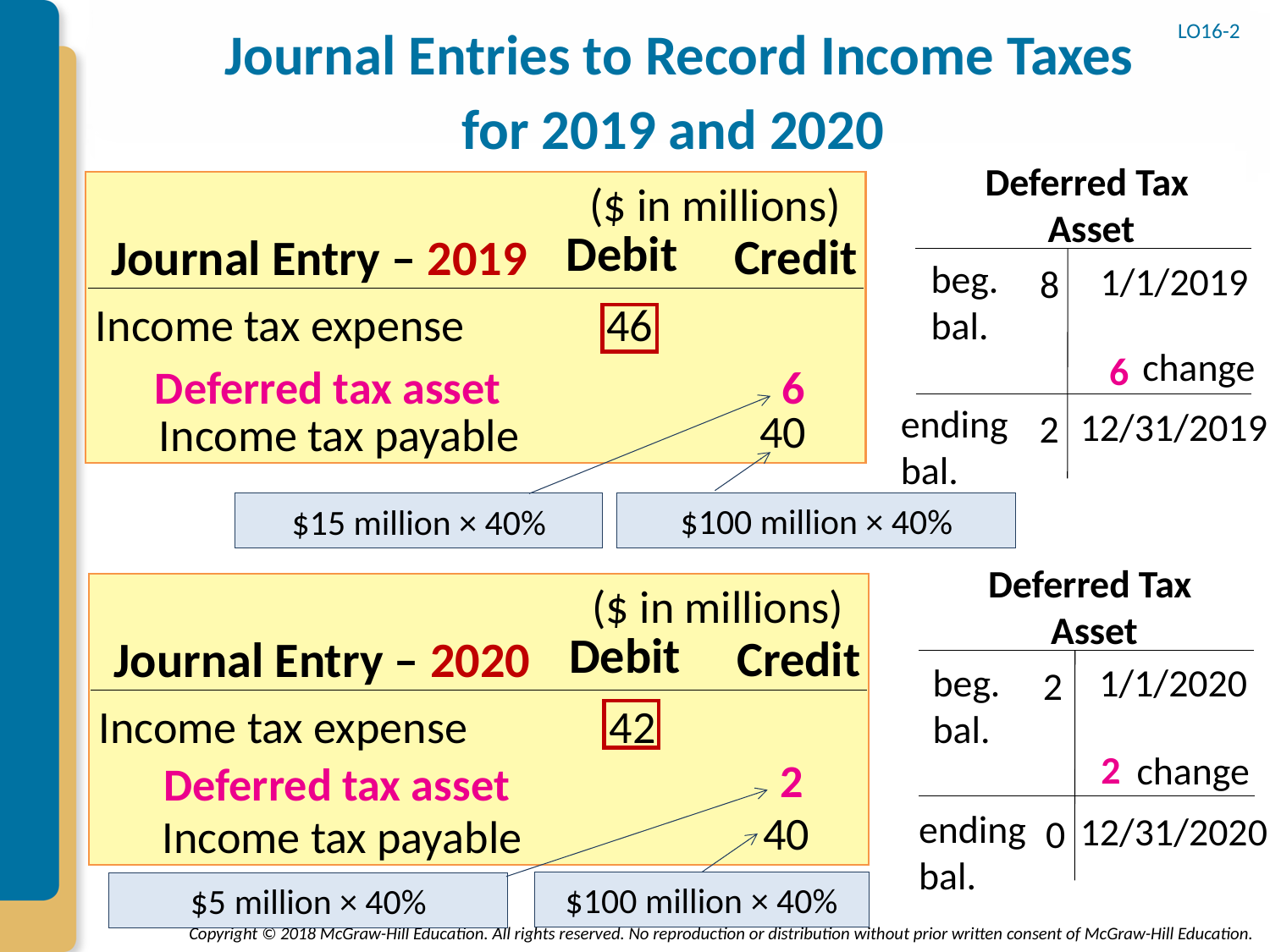

# Journal Entries to Record Income Taxes for 2019 and 2020
LO16-2
Deferred Tax
Asset
($ in millions)

Debit
Credit
Journal Entry – 2019
beg. bal.
1/1/2019
8
Income tax expense
46

change
6
Deferred tax asset
6
ending bal.
40
12/31/2019
 2
Income tax payable
$100 million × 40%
$15 million × 40%
Deferred Tax
Asset
($ in millions)

Debit
Credit
Journal Entry – 2020
beg. bal.
1/1/2020
2
Income tax expense
42

2
change
2
Deferred tax asset
40
ending bal.
12/31/2020
Income tax payable
0
$100 million × 40%
$5 million × 40%